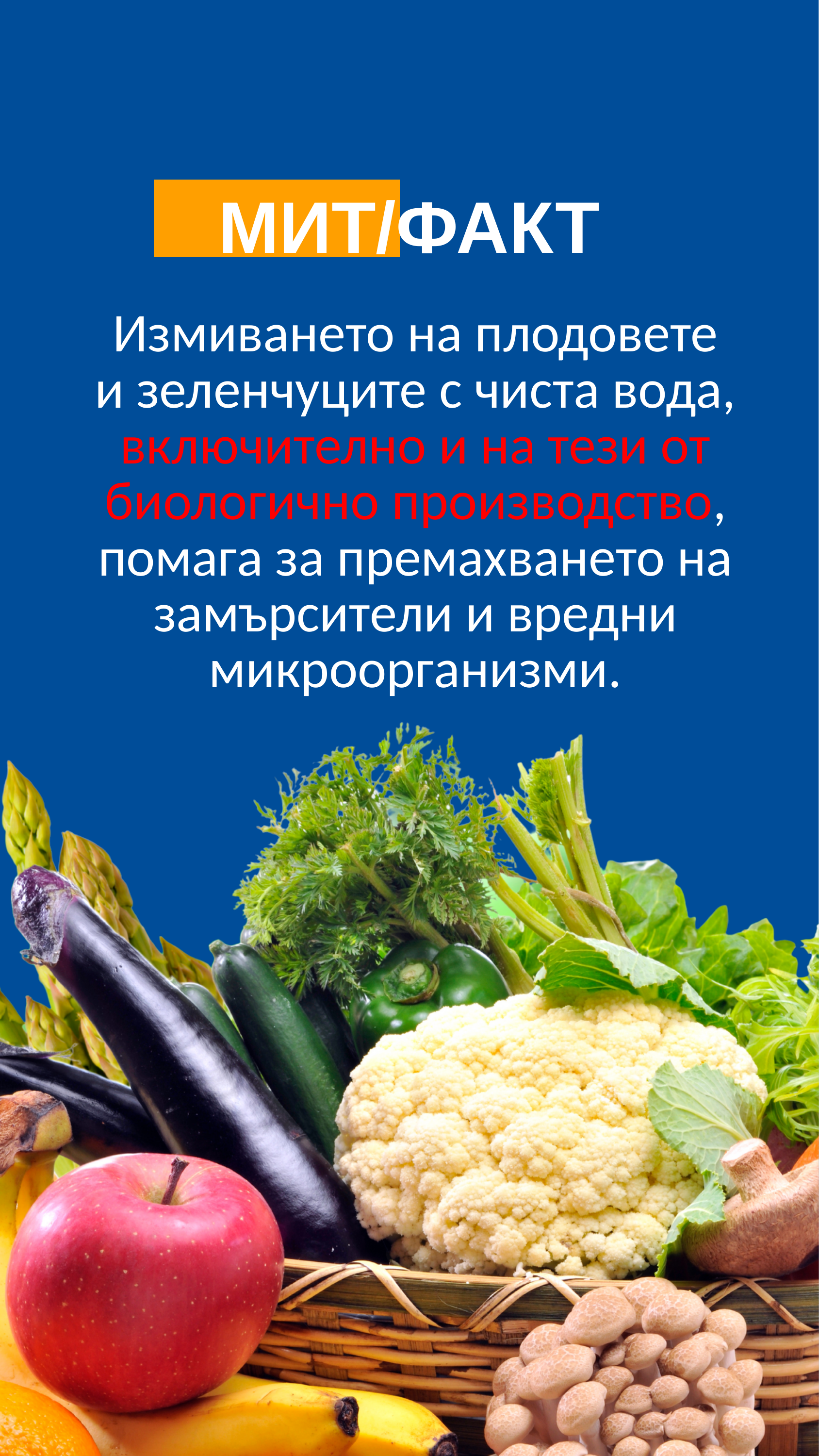

МИТ/ФАКТ

Измиването на плодовете и зеленчуците с чиста вода, включително и на тези от биологично производство, помага за премахването на замърсители и вредни микроорганизми.